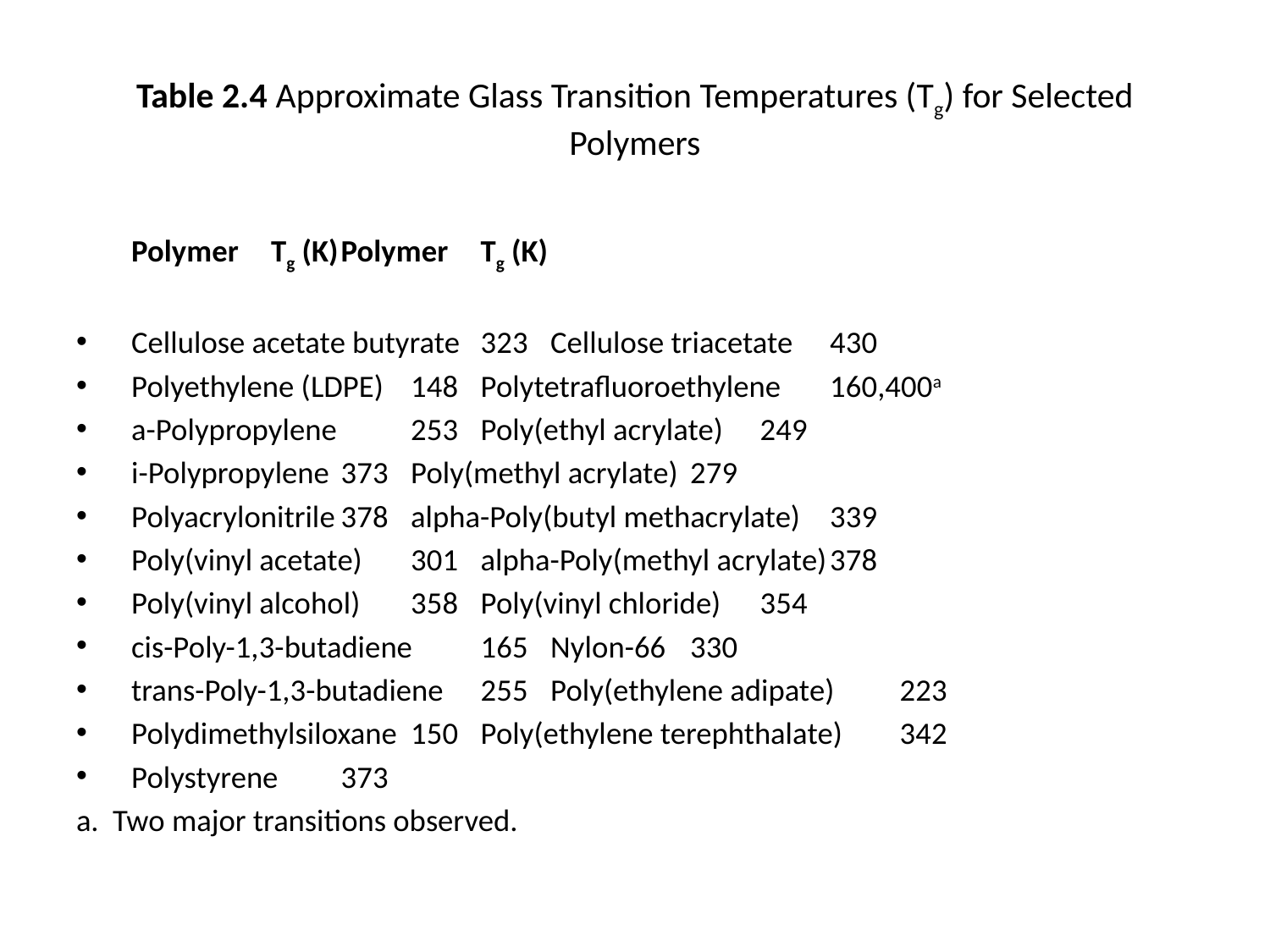

# Table 2.4 Approximate Glass Transition Temperatures (Tg) for Selected Polymers

	Polymer		Tg (K)		Polymer			Tg (K)

Cellulose acetate butyrate	323		Cellulose triacetate		430
Polyethylene (LDPE)	148		Polytetrafluoroethylene	160,400a
a-Polypropylene 		253		Poly(ethyl acrylate)		249
i-Polypropylene 		373		Poly(methyl acrylate)		279
Polyacrylonitrile		378		alpha-Poly(butyl methacrylate)	339
Poly(vinyl acetate)		301		alpha-Poly(methyl acrylate)	378
Poly(vinyl alcohol)		358		Poly(vinyl chloride)		354
cis-Poly-1,3-butadiene	165		Nylon-66			330
trans-Poly-1,3-butadiene	255		Poly(ethylene adipate)		223
Polydimethylsiloxane	150		Poly(ethylene terephthalate)	342
Polystyrene		373
a.  Two major transitions observed.